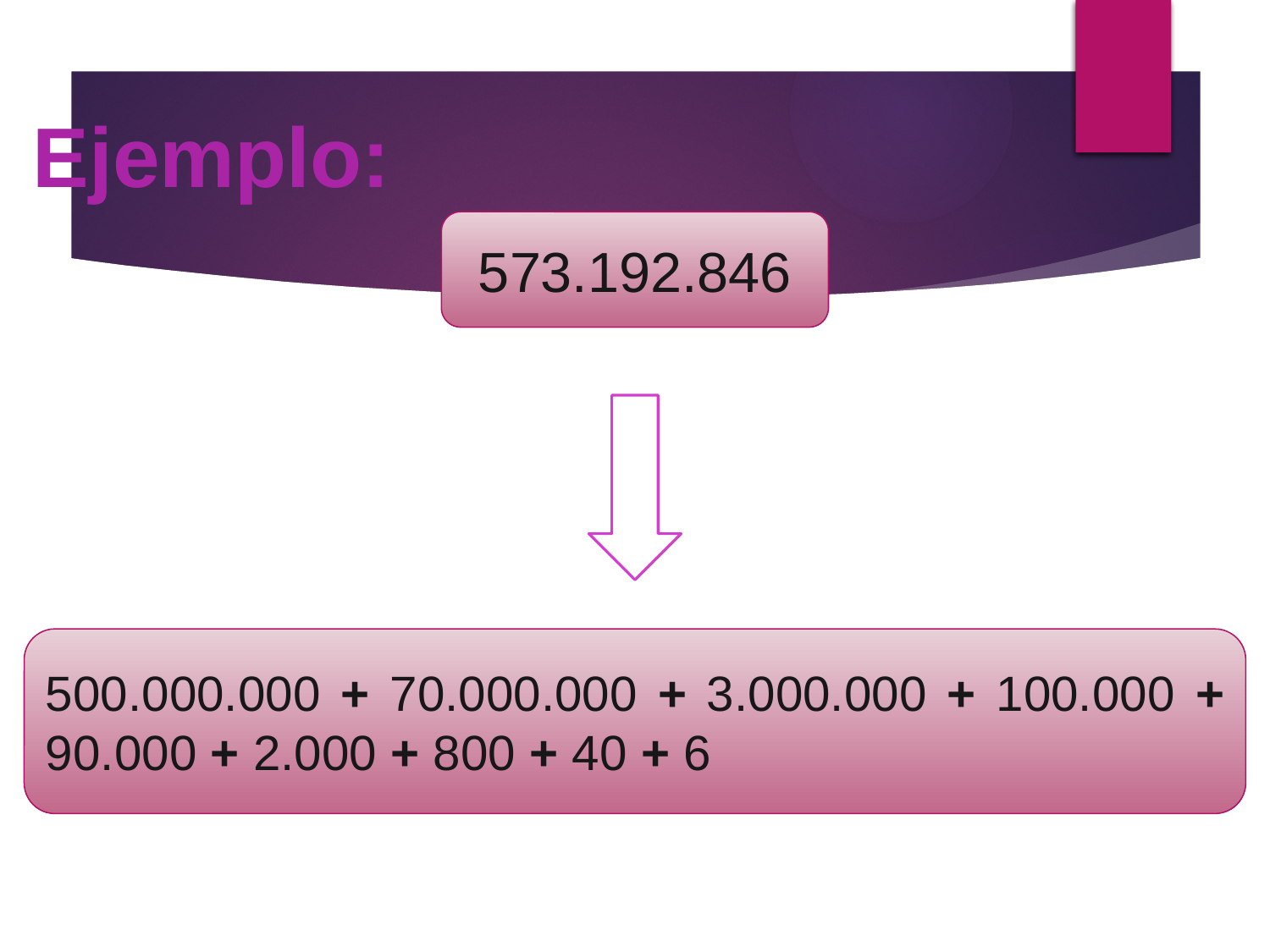

Ejemplo:
573.192.846

500.000.000 + 70.000.000 + 3.000.000 + 100.000 + 90.000 + 2.000 + 800 + 40 + 6